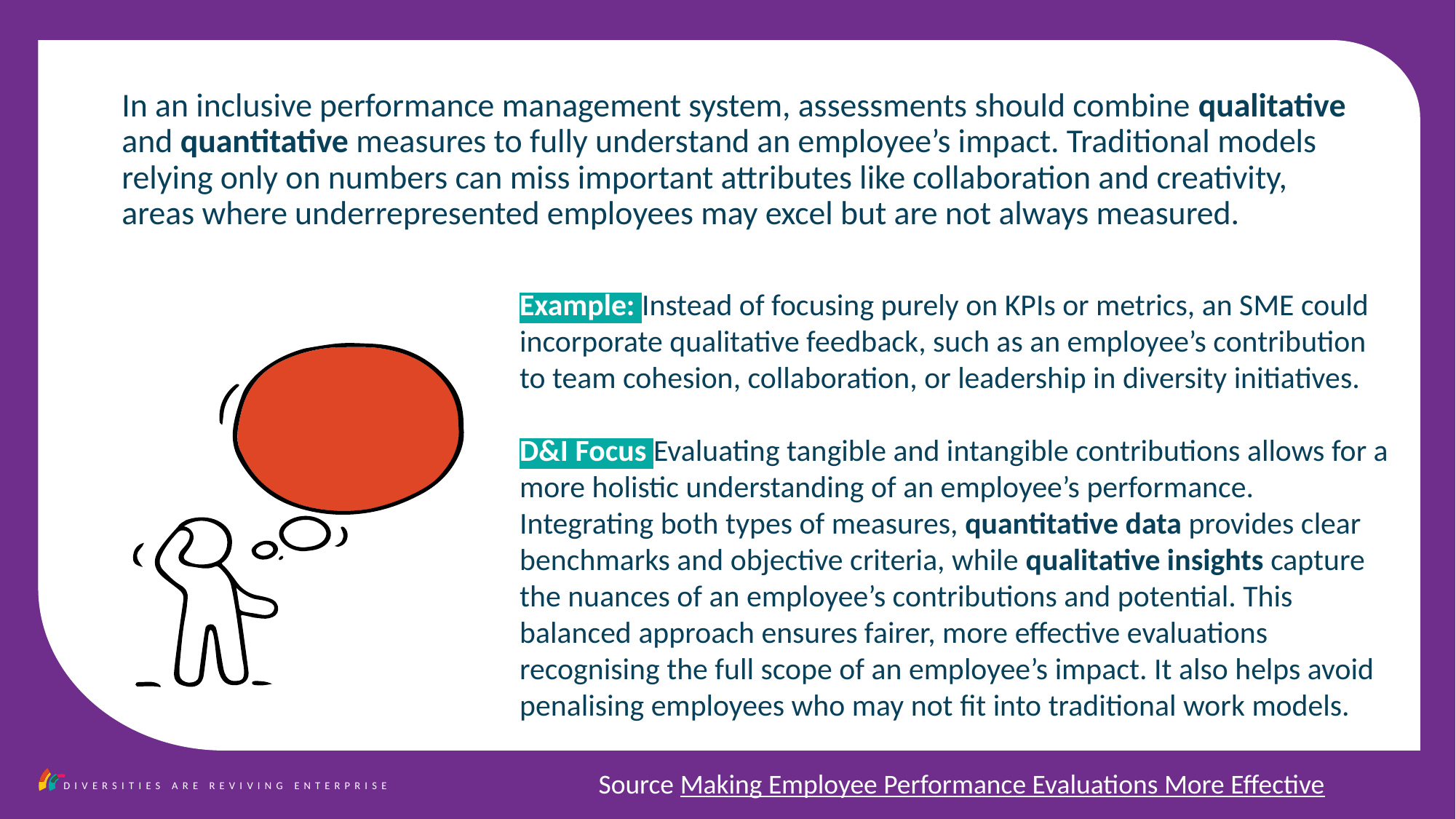

In an inclusive performance management system, assessments should combine qualitative and quantitative measures to fully understand an employee’s impact. Traditional models relying only on numbers can miss important attributes like collaboration and creativity, areas where underrepresented employees may excel but are not always measured.

Example: Instead of focusing purely on KPIs or metrics, an SME could incorporate qualitative feedback, such as an employee’s contribution to team cohesion, collaboration, or leadership in diversity initiatives.

D&I Focus Evaluating tangible and intangible contributions allows for a more holistic understanding of an employee’s performance. Integrating both types of measures, quantitative data provides clear benchmarks and objective criteria, while qualitative insights capture the nuances of an employee’s contributions and potential. This balanced approach ensures fairer, more effective evaluations recognising the full scope of an employee’s impact. It also helps avoid penalising employees who may not fit into traditional work models.

Source Making Employee Performance Evaluations More Effective